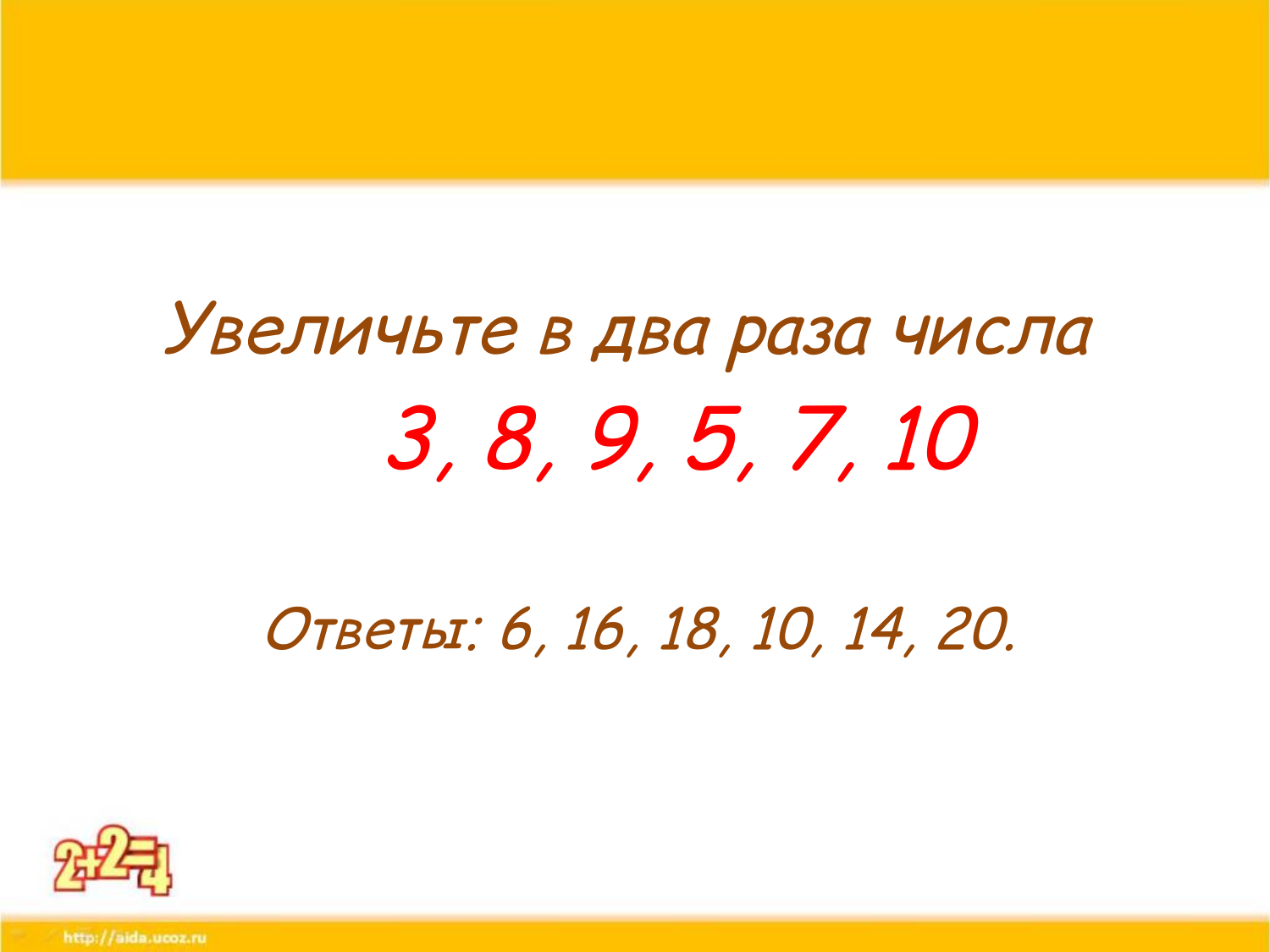

Увеличьте в два раза числа
    3, 8, 9, 5, 7, 10

Ответы: 6, 16, 18, 10, 14, 20.